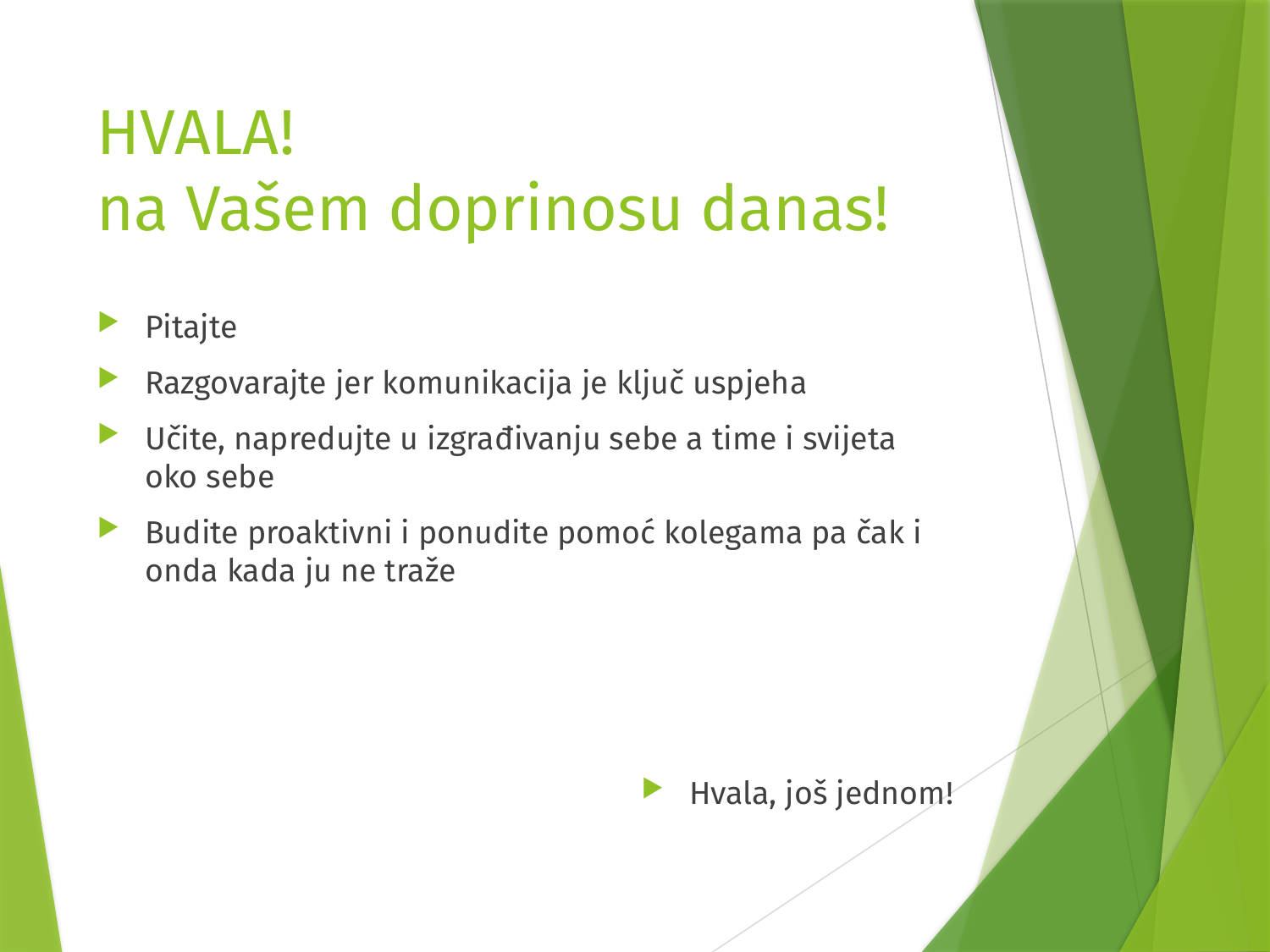

# HVALA! na Vašem doprinosu danas!
Pitajte
Razgovarajte jer komunikacija je ključ uspjeha
Učite, napredujte u izgrađivanju sebe a time i svijeta oko sebe
Budite proaktivni i ponudite pomoć kolegama pa čak i onda kada ju ne traže

Hvala, još jednom!